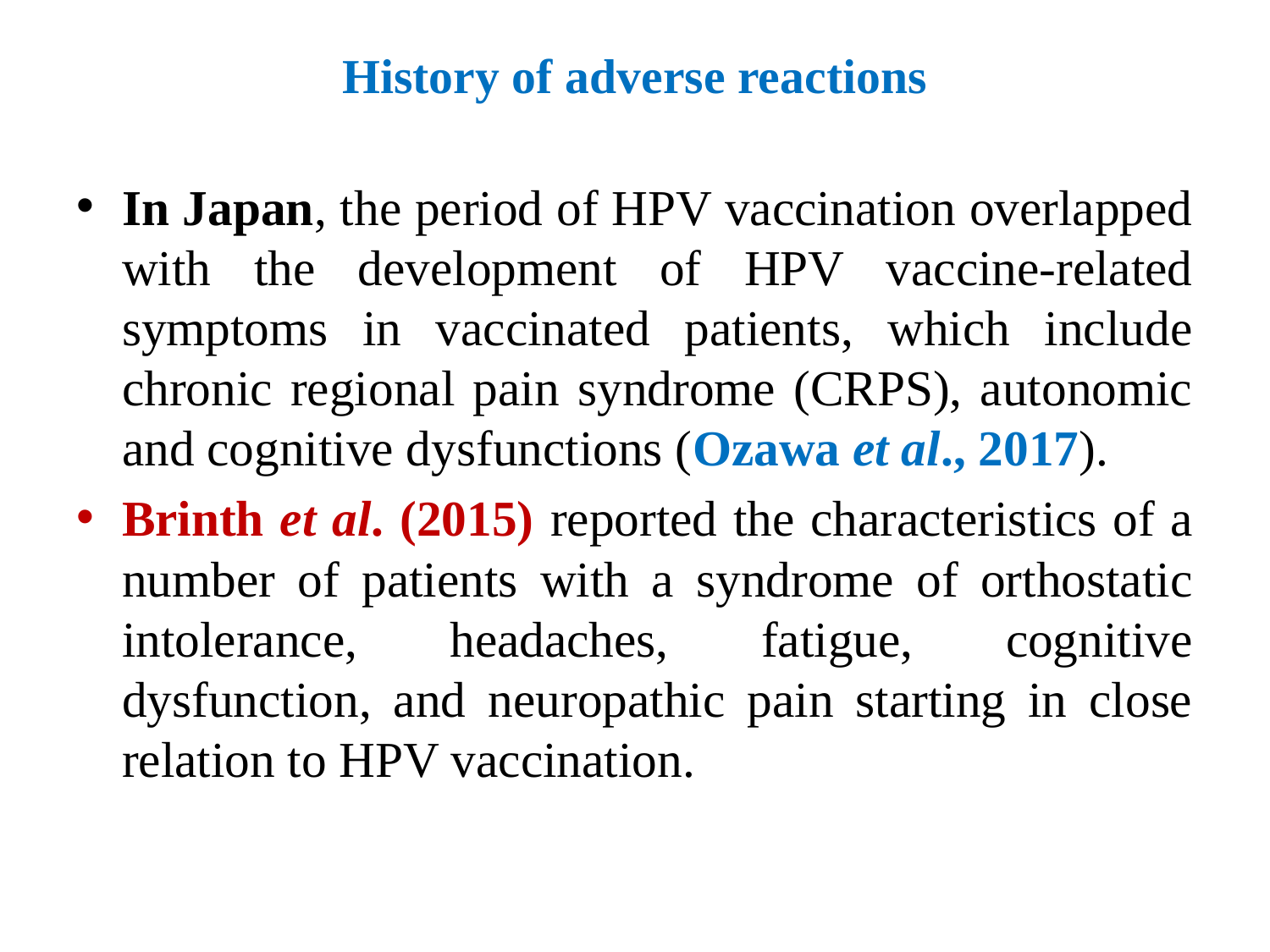

# History of adverse reactions
In Japan, the period of HPV vaccination overlapped with the development of HPV vaccine-related symptoms in vaccinated patients, which include chronic regional pain syndrome (CRPS), autonomic and cognitive dysfunctions (Ozawa et al., 2017).
Brinth et al. (2015) reported the characteristics of a number of patients with a syndrome of orthostatic intolerance, headaches, fatigue, cognitive dysfunction, and neuropathic pain starting in close relation to HPV vaccination.